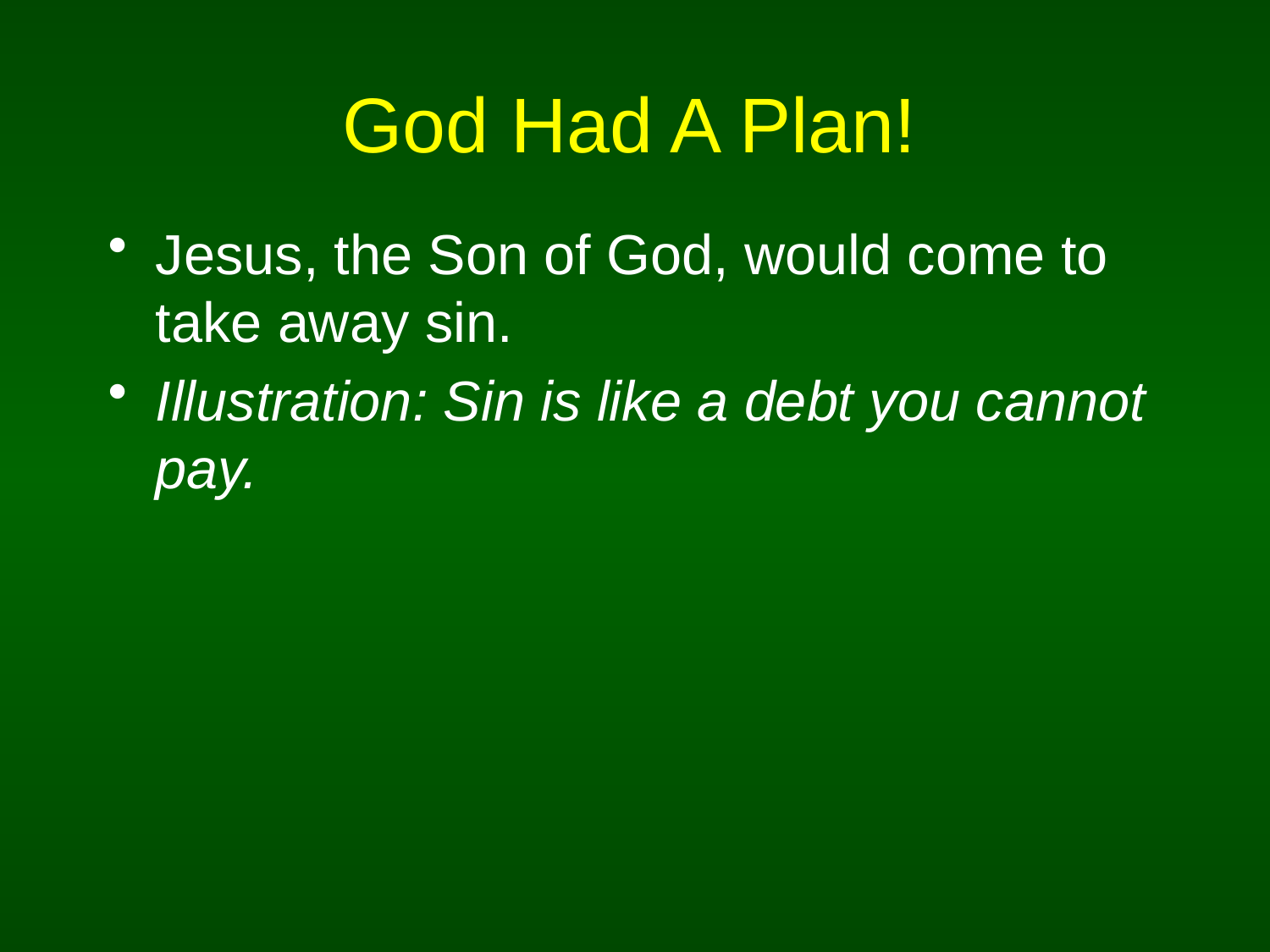

# God Had A Plan!
Jesus, the Son of God, would come to take away sin.
Illustration: Sin is like a debt you cannot pay.